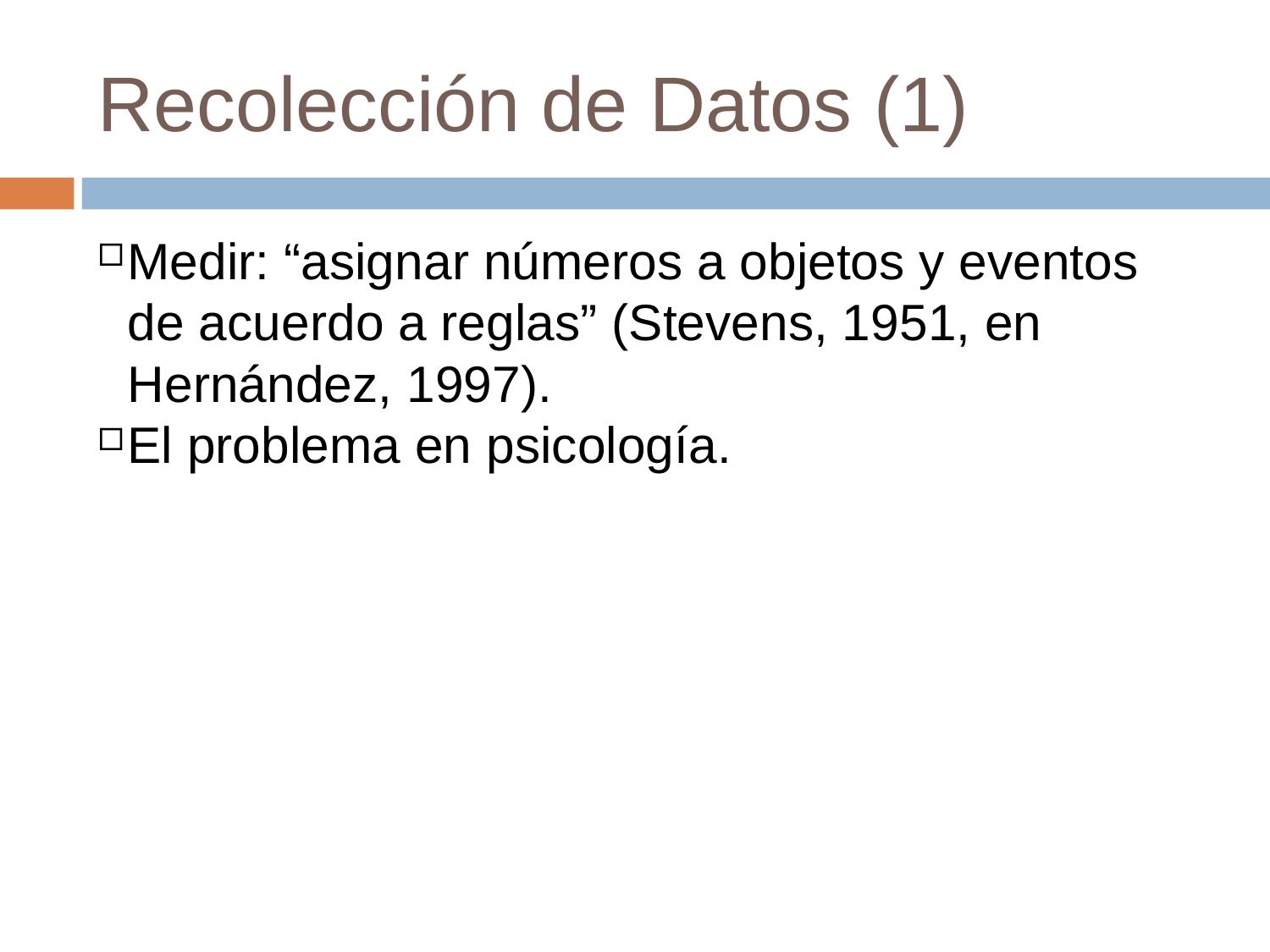

Recolección de Datos (1)
Medir: “asignar números a objetos y eventos de acuerdo a reglas” (Stevens, 1951, en Hernández, 1997).
El problema en psicología.